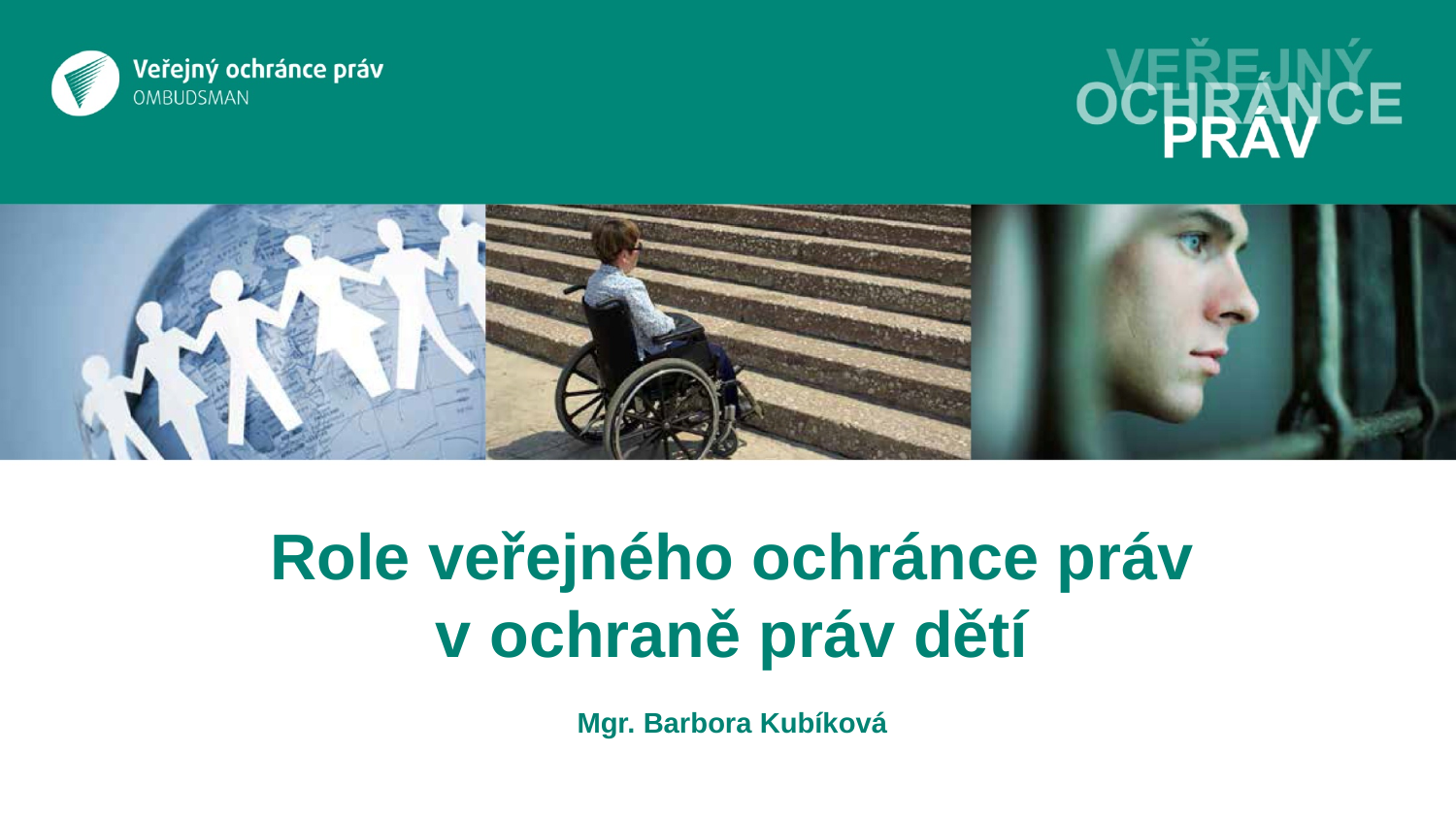

# Role veřejného ochránce práv v ochraně práv dětí Mgr. Barbora Kubíková